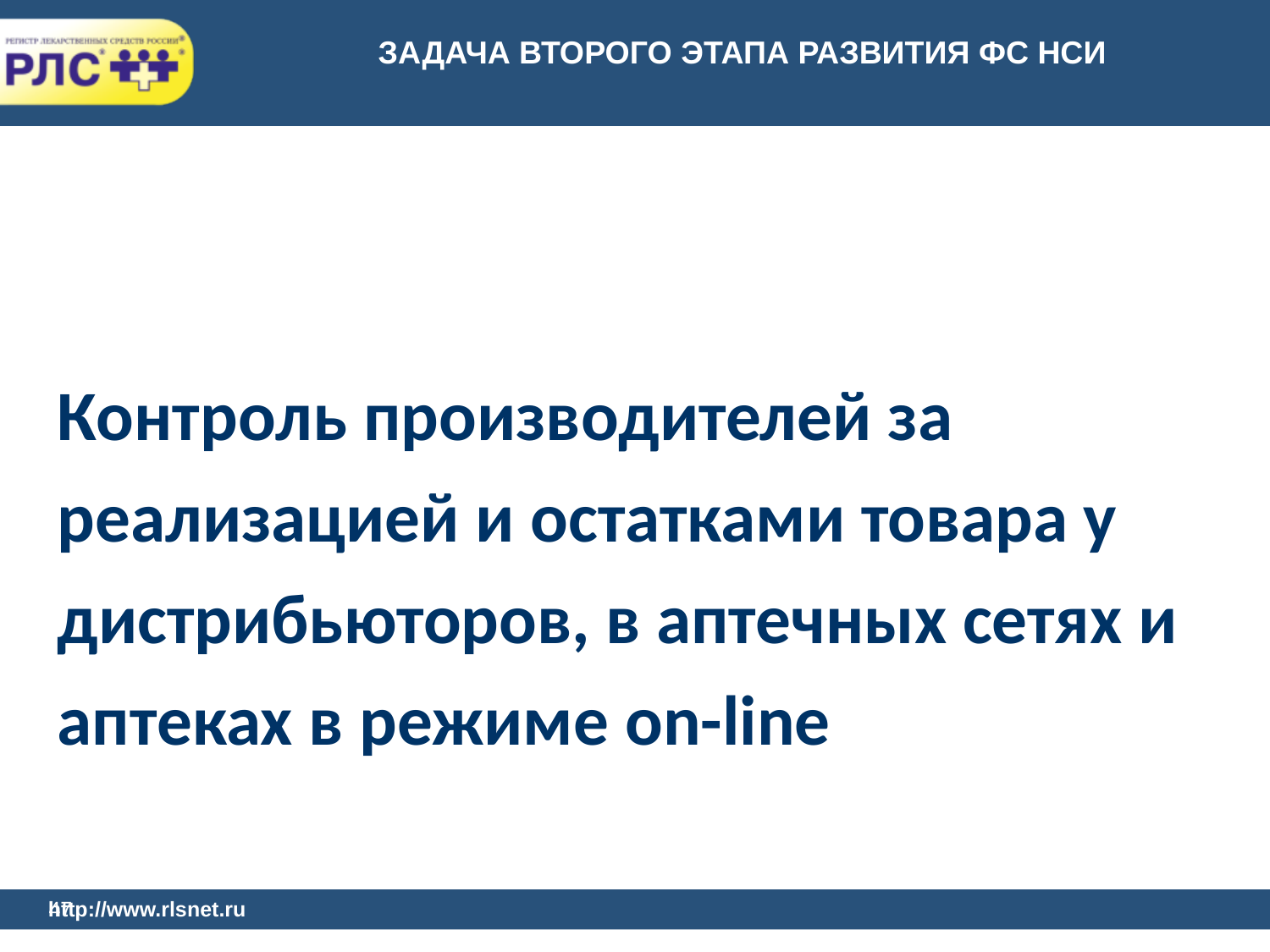

ЗАДАЧА ВТОРОГО ЭТАПА РАЗВИТИЯ ФС НСИ

Контроль производителей за реализацией и остатками товара у дистрибьюторов, в аптечных сетях и аптеках в режиме on-line
47